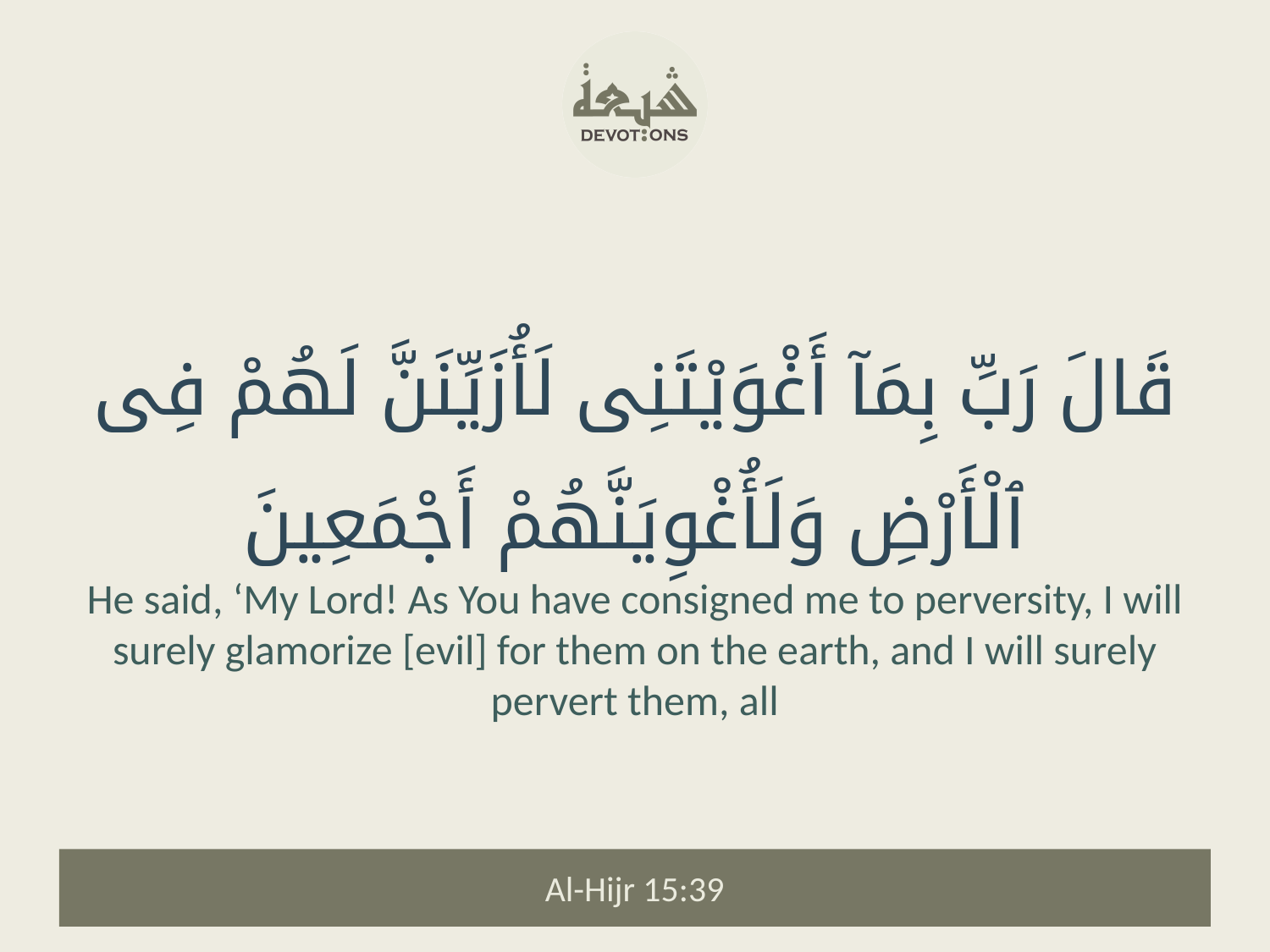

قَالَ رَبِّ بِمَآ أَغْوَيْتَنِى لَأُزَيِّنَنَّ لَهُمْ فِى ٱلْأَرْضِ وَلَأُغْوِيَنَّهُمْ أَجْمَعِينَ
He said, ‘My Lord! As You have consigned me to perversity, I will surely glamorize [evil] for them on the earth, and I will surely pervert them, all
Al-Hijr 15:39